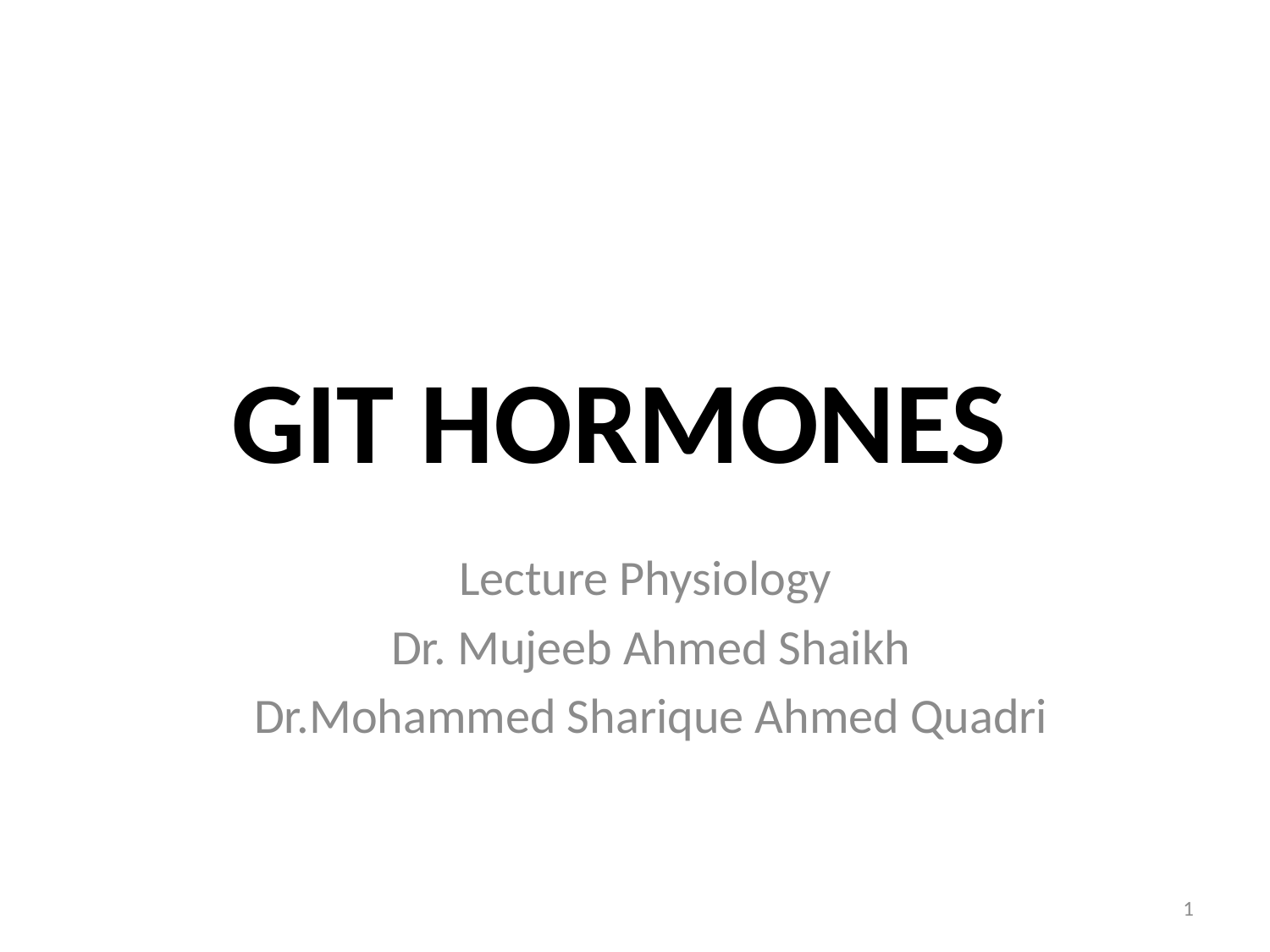

# GIT HORMONES
Lecture Physiology
Dr. Mujeeb Ahmed Shaikh
Dr.Mohammed Sharique Ahmed Quadri
1